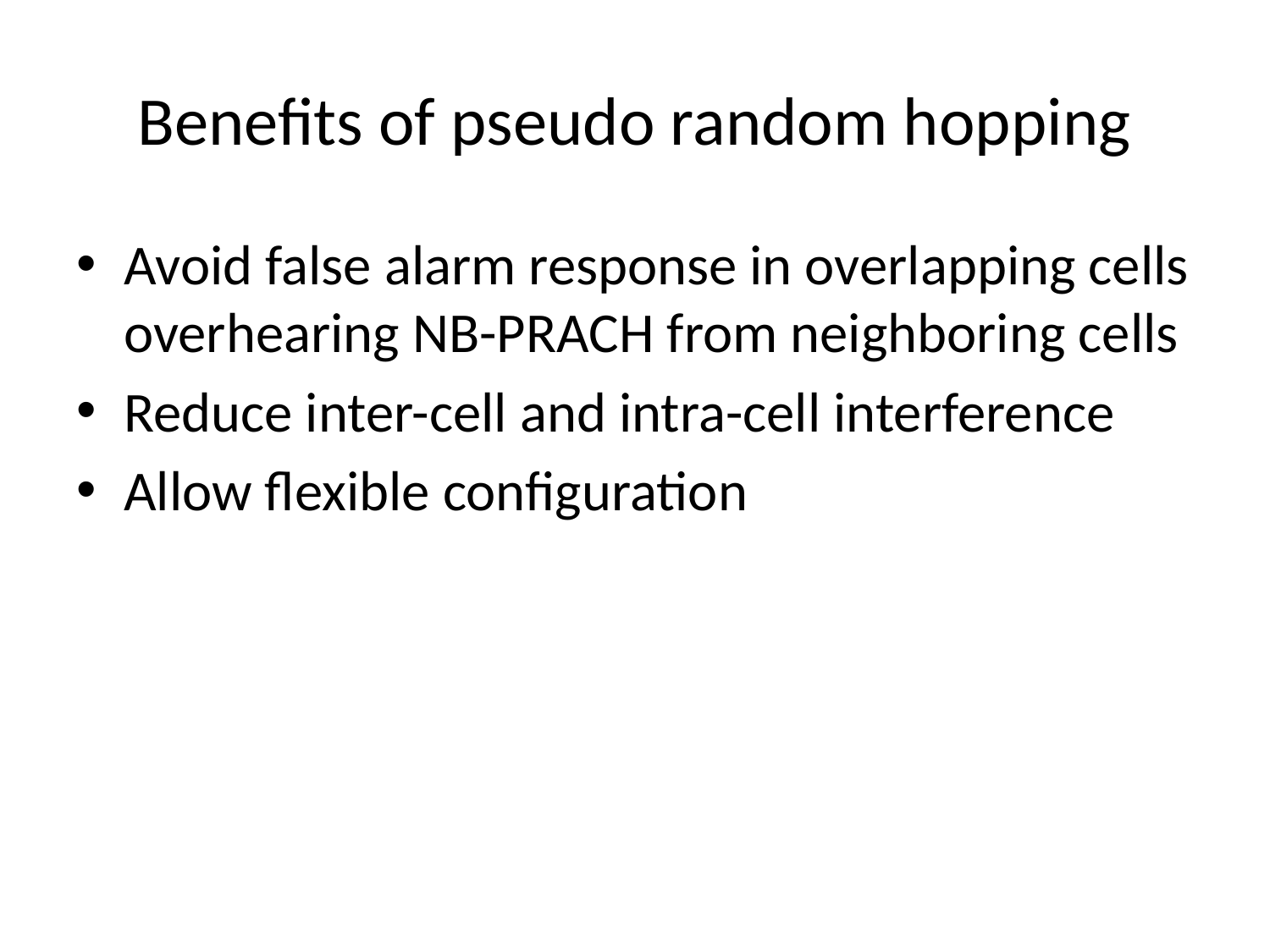

# Benefits of pseudo random hopping
Avoid false alarm response in overlapping cells overhearing NB-PRACH from neighboring cells
Reduce inter-cell and intra-cell interference
Allow flexible configuration